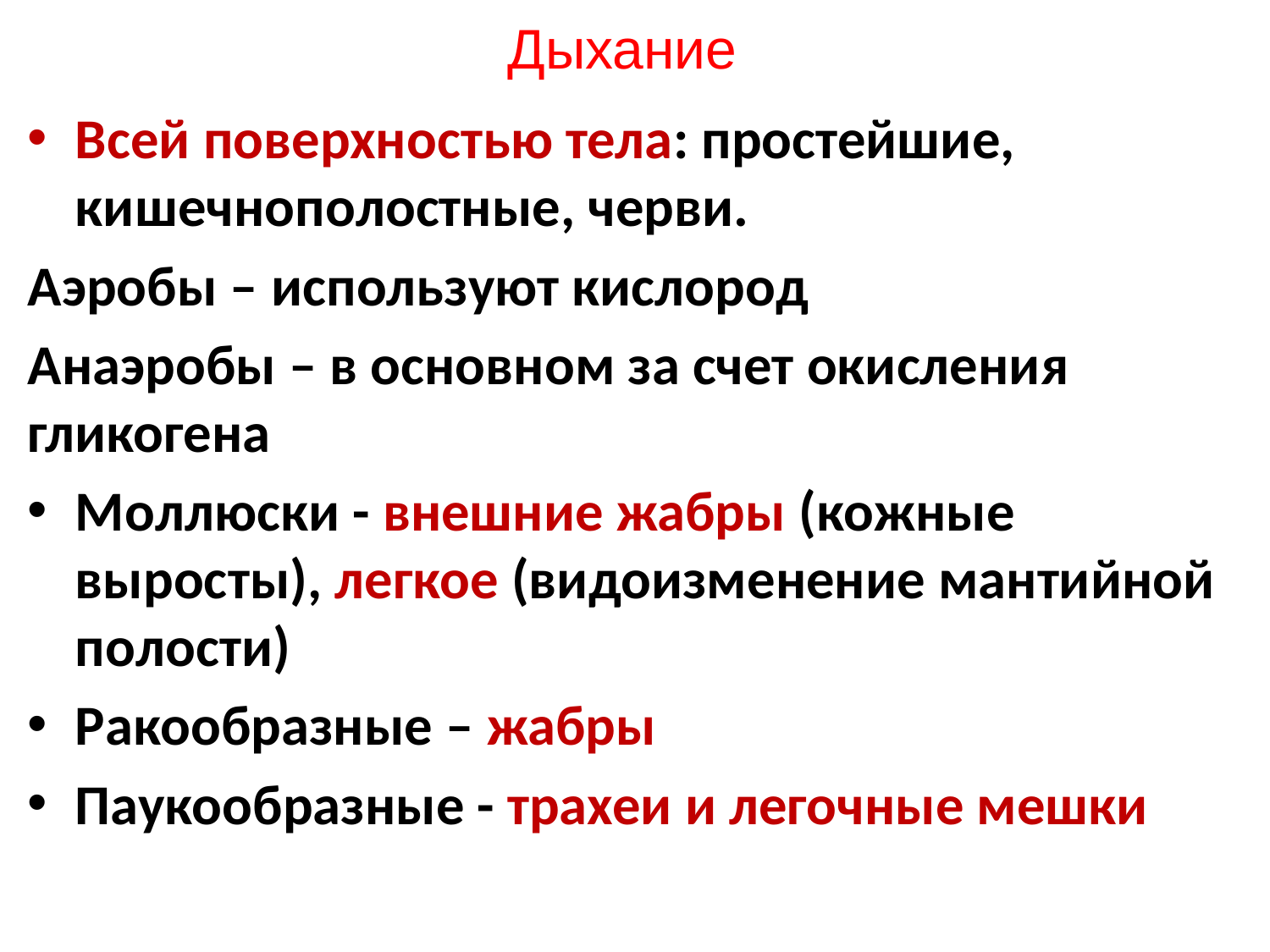

# Дыхание
Всей поверхностью тела: простейшие, кишечнополостные, черви.
Аэробы – используют кислород
Анаэробы – в основном за счет окисления гликогена
Моллюски - внешние жабры (кожные выросты), легкое (видоизменение мантийной полости)
Ракообразные – жабры
Паукообразные - трахеи и легочные мешки